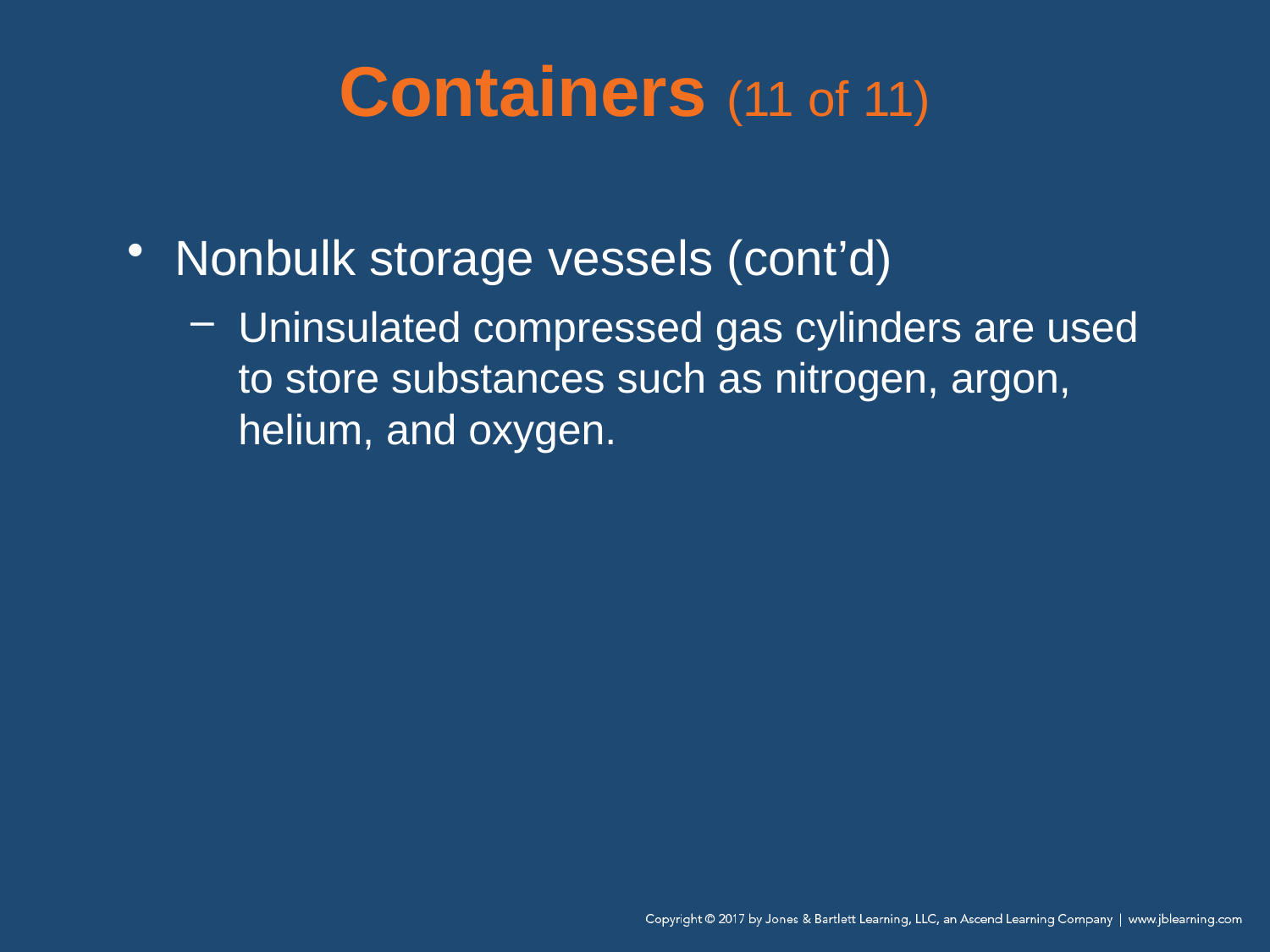

# Containers (11 of 11)
Nonbulk storage vessels (cont’d)
Uninsulated compressed gas cylinders are used to store substances such as nitrogen, argon, helium, and oxygen.